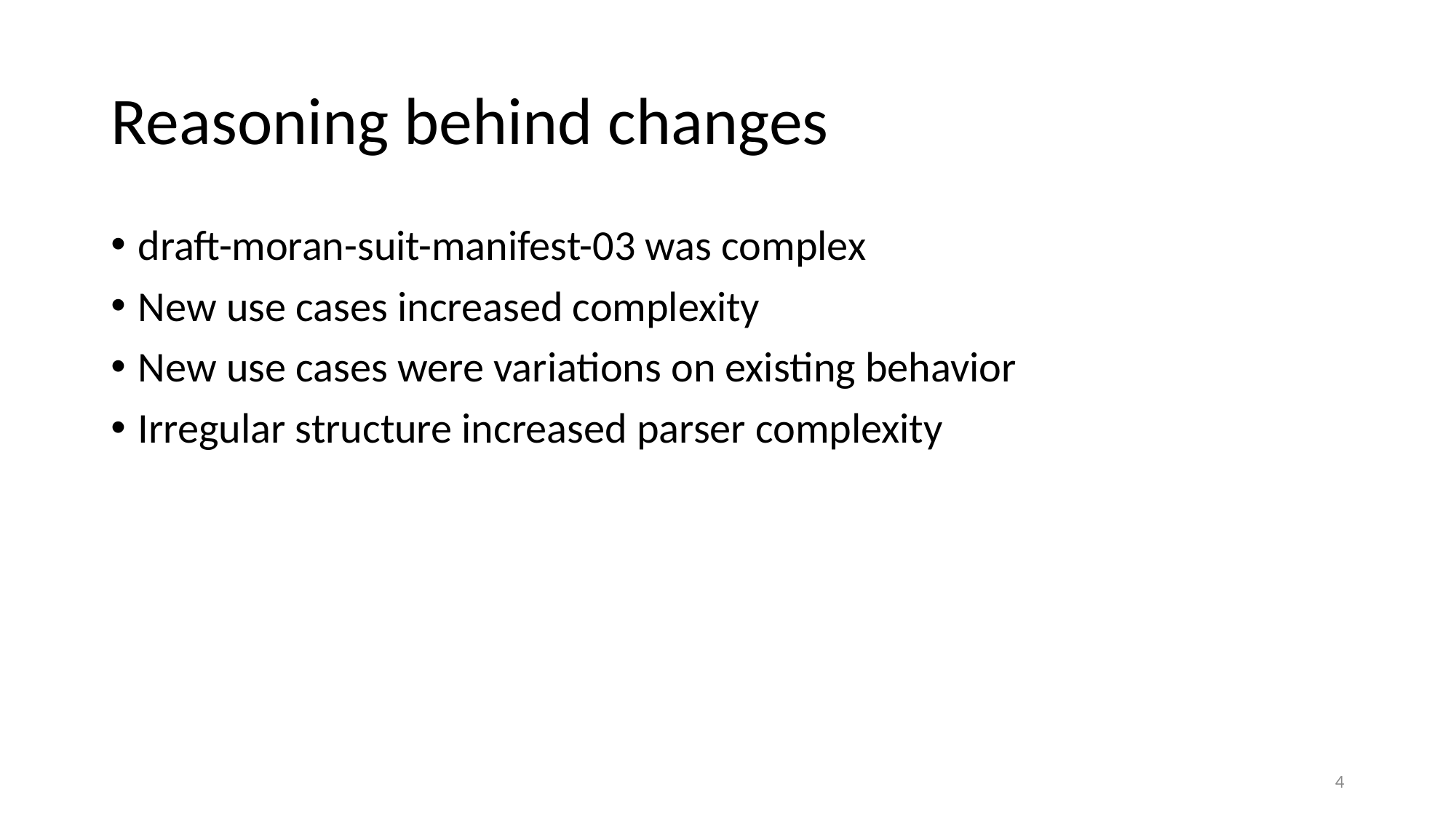

# Reasoning behind changes
draft-moran-suit-manifest-03 was complex
New use cases increased complexity
New use cases were variations on existing behavior
Irregular structure increased parser complexity
4